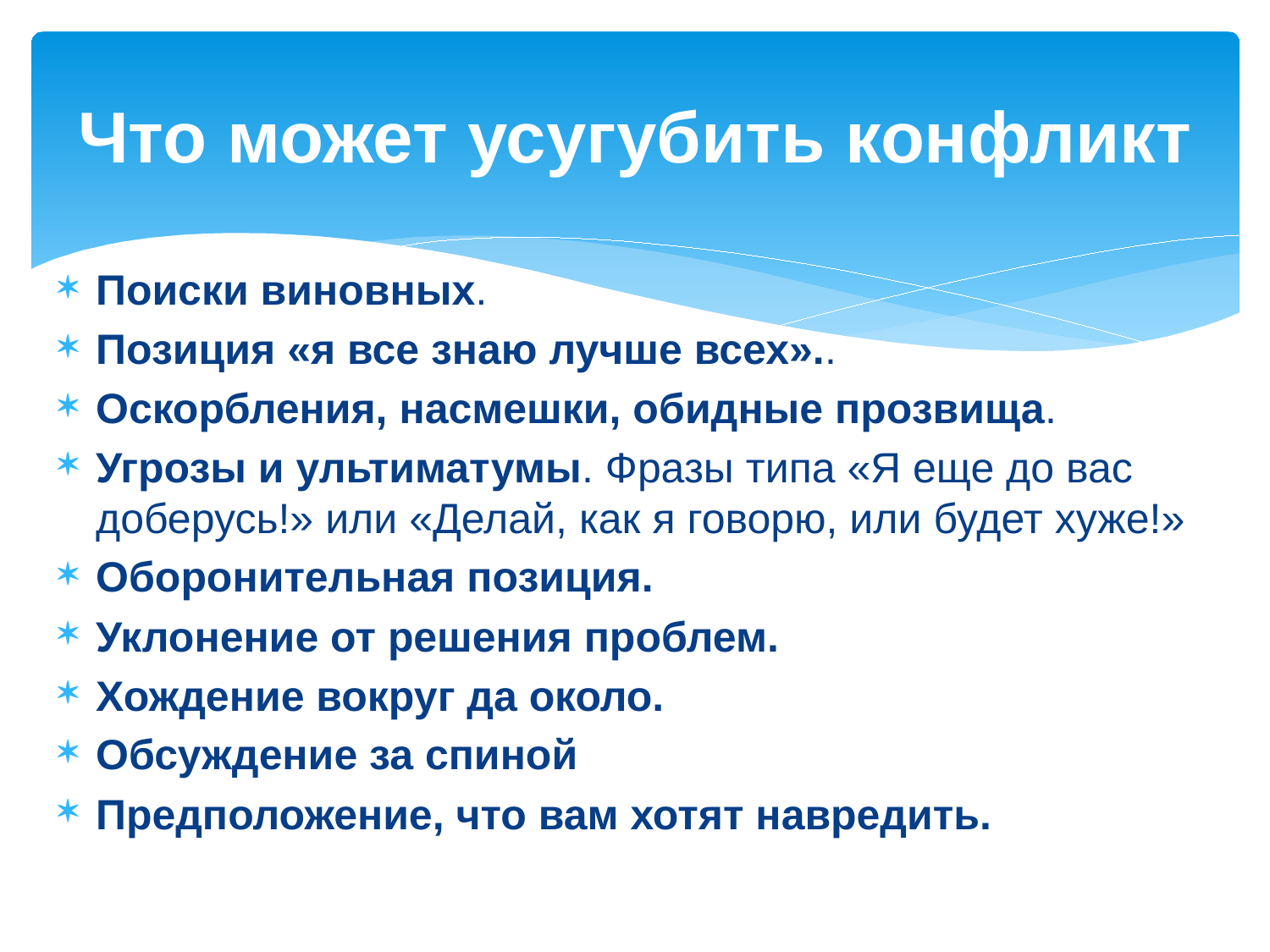

# Что может усугубить конфликт
Поиски виновных.
Позиция «я все знаю лучше всех»..
Оскорбления, насмешки, обидные прозвища.
Угрозы и ультиматумы. Фразы типа «Я еще до вас доберусь!» или «Делай, как я говорю, или будет хуже!»
Оборонительная позиция.
Уклонение от решения проблем.
Хождение вокруг да около.
Обсуждение за спиной
Предположение, что вам хотят навредить.